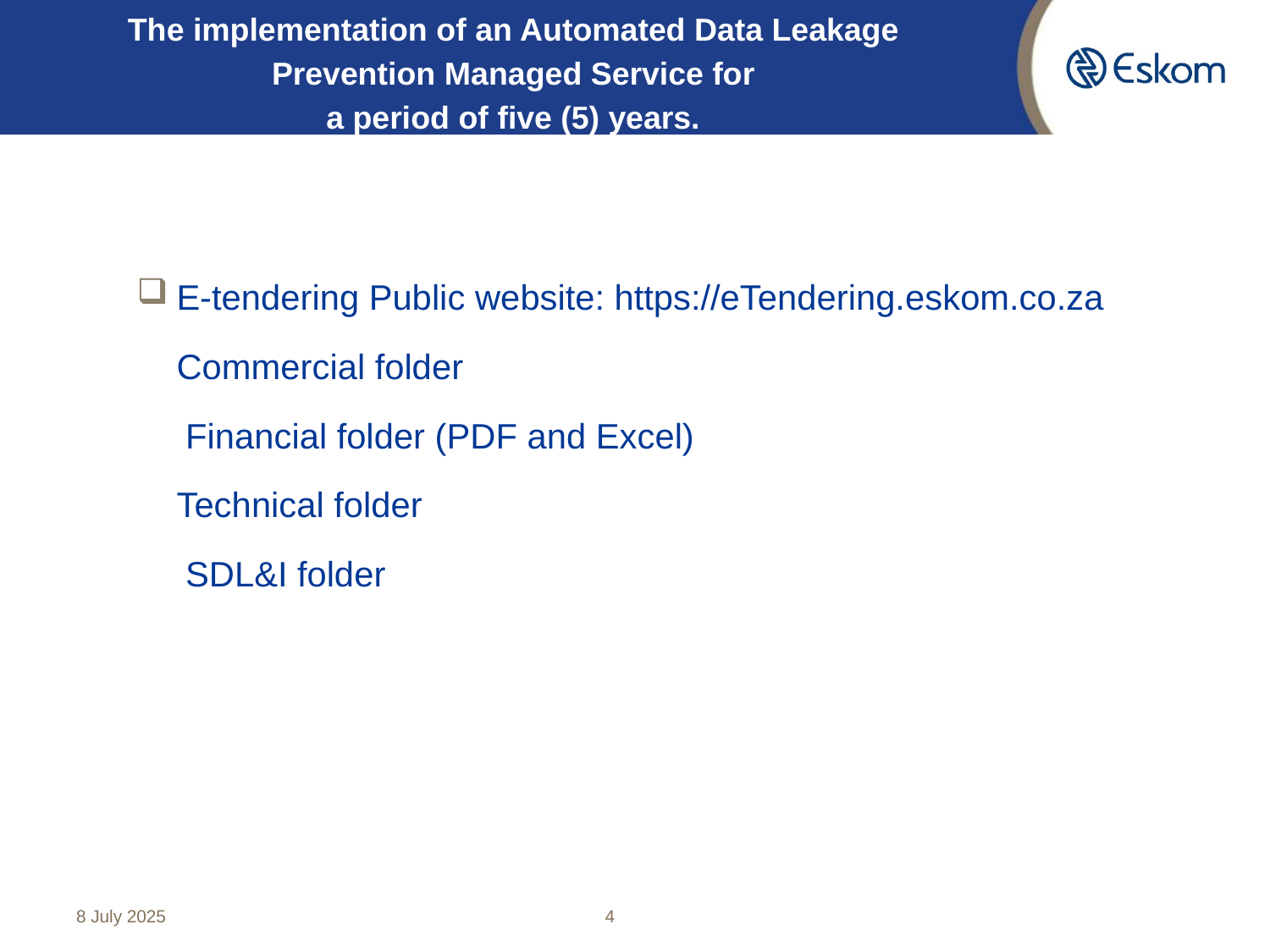

# The implementation of an Automated Data Leakage Prevention Managed Service for a period of five (5) years.

E-tendering Public website: https://eTendering.eskom.co.za
	Commercial folder
     Financial folder (PDF and Excel)
	Technical folder
     SDL&I folder

8 July 2025
4